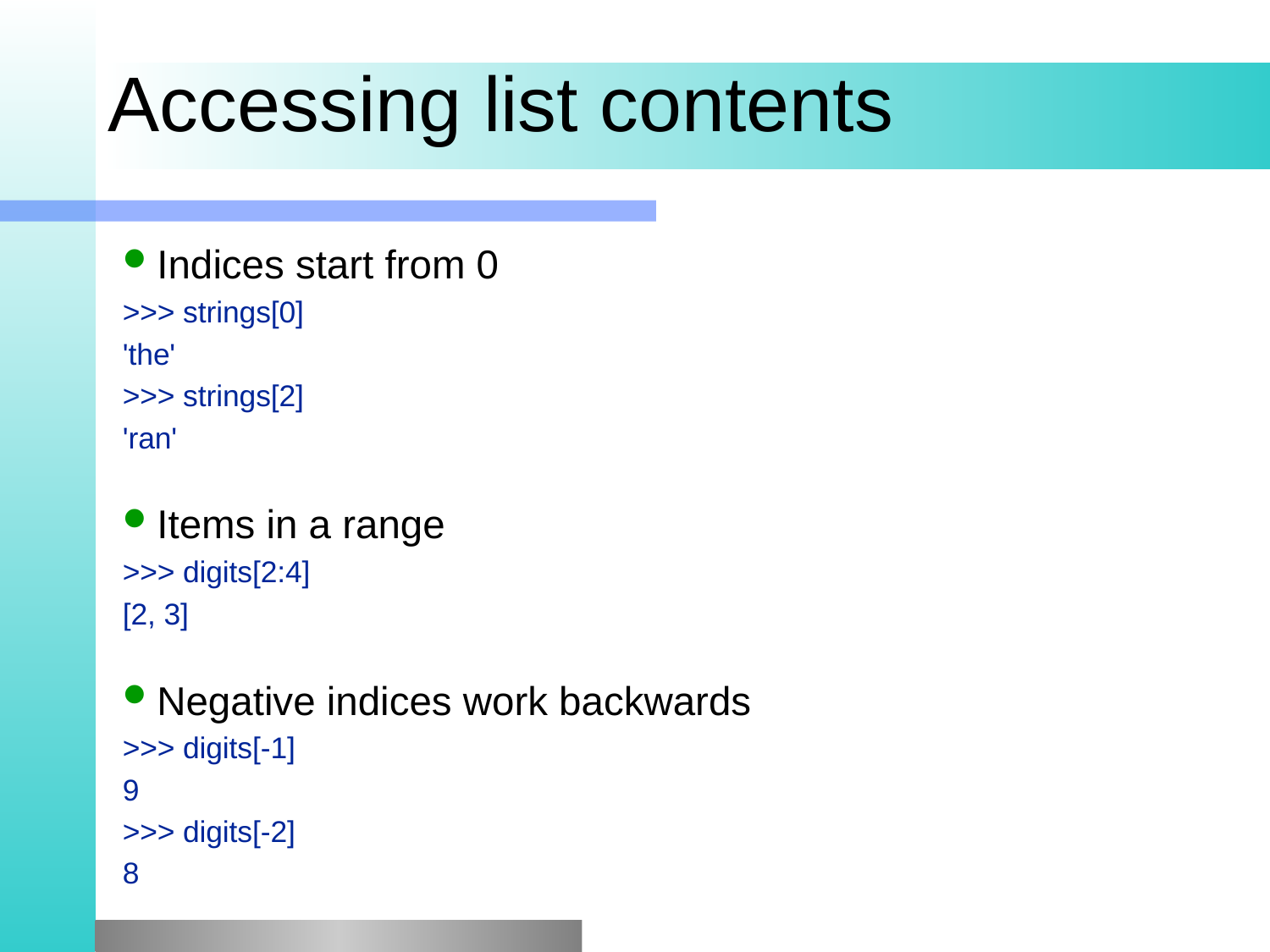

# Accessing list contents
Indices start from 0
>>> strings[0]
'the'
>>> strings[2]
'ran'

Items in a range
>>> digits[2:4]
[2, 3]

Negative indices work backwards
>>> digits[-1]
9
>>> digits[-2]
8